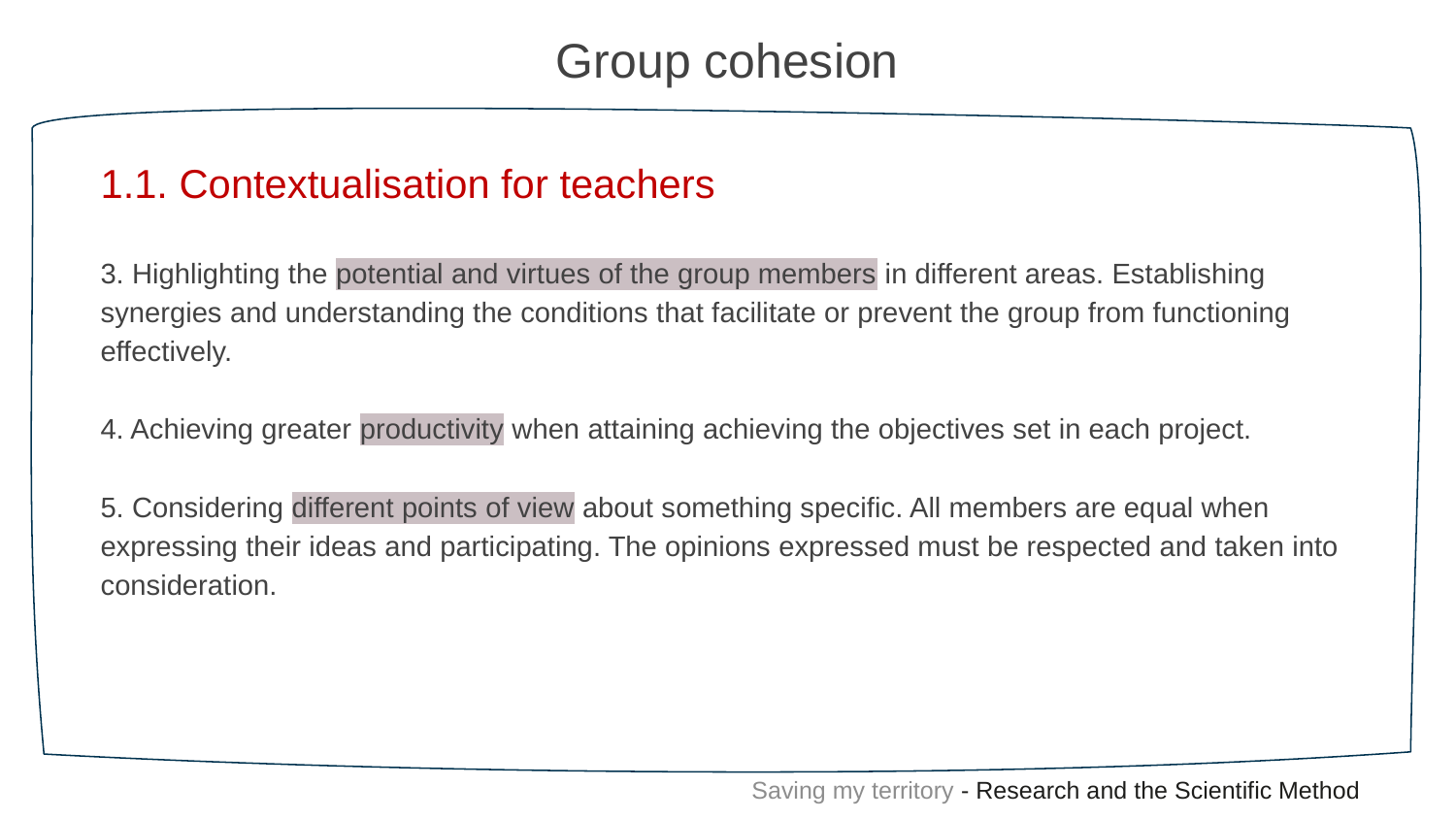

Group cohesion

1.1. Contextualisation for teachers
3. Highlighting the potential and virtues of the group members in different areas. Establishing synergies and understanding the conditions that facilitate or prevent the group from functioning effectively.

4. Achieving greater productivity when attaining achieving the objectives set in each project.

5. Considering different points of view about something specific. All members are equal when expressing their ideas and participating. The opinions expressed must be respected and taken into consideration.

Saving my territory - Research and the Scientific Method